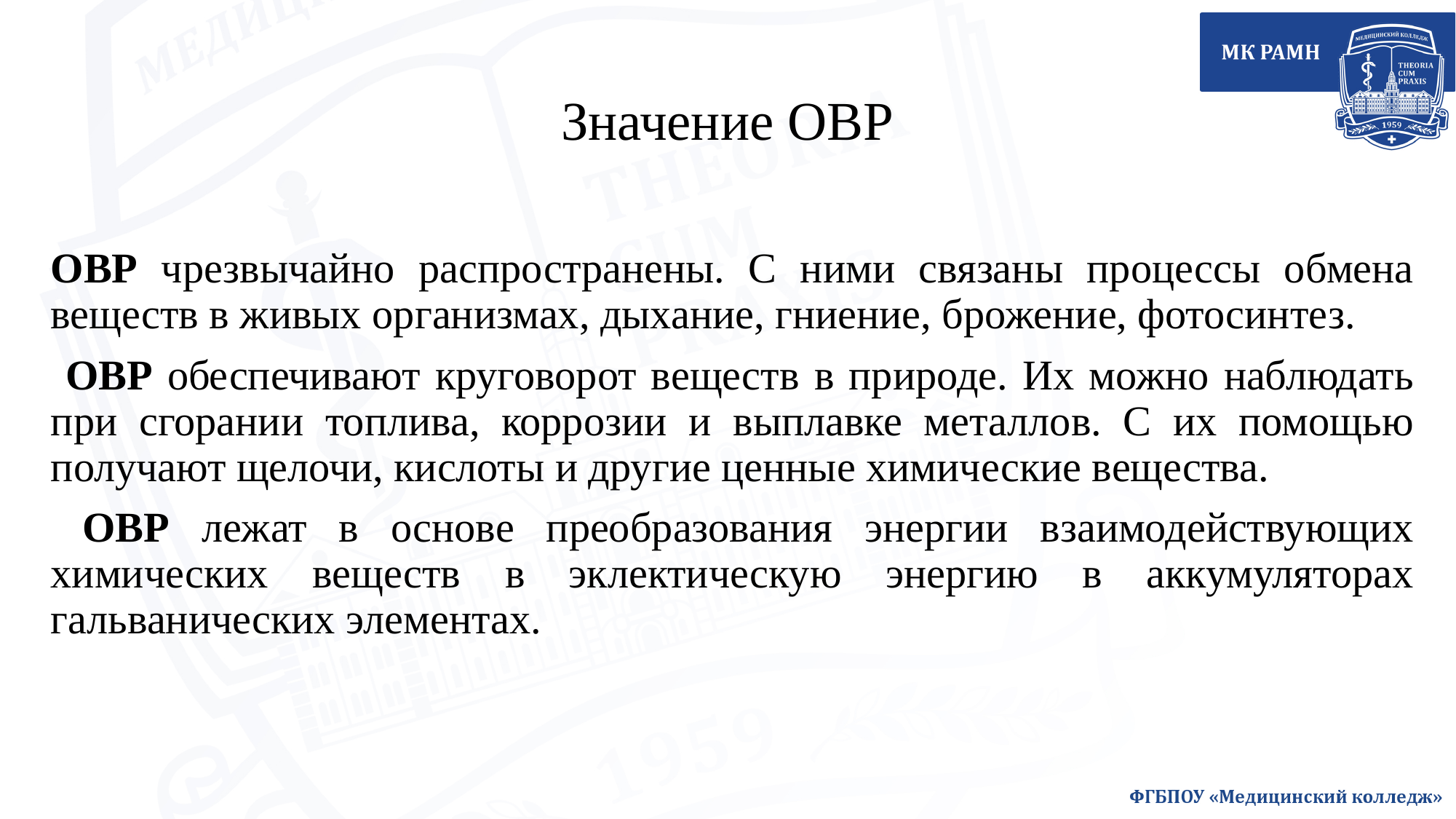

# Значение ОВР
ОВР чрезвычайно распространены. С ними связаны процессы обмена веществ в живых организмах, дыхание, гниение, брожение, фотосинтез.
 ОВР обеспечивают круговорот веществ в природе. Их можно наблюдать при сгорании топлива, коррозии и выплавке металлов. С их помощью получают щелочи, кислоты и другие ценные химические вещества.
 ОВР лежат в основе преобразования энергии взаимодействующих химических веществ в эклектическую энергию в аккумуляторах гальванических элементах.